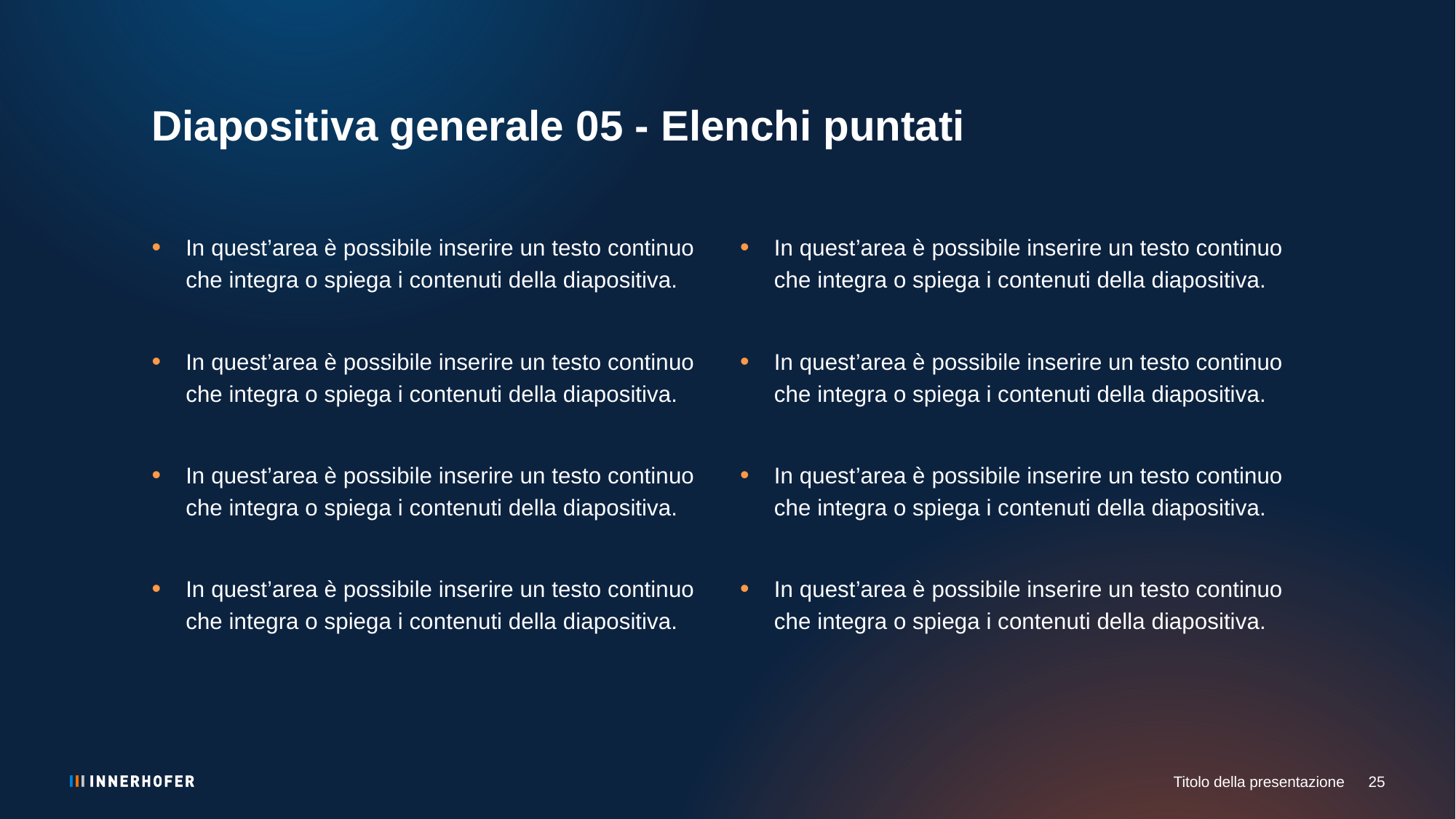

# Diapositiva generale 05 - Elenchi puntati
In quest’area è possibile inserire un testo continuo che integra o spiega i contenuti della diapositiva.

In quest’area è possibile inserire un testo continuo che integra o spiega i contenuti della diapositiva.

In quest’area è possibile inserire un testo continuo che integra o spiega i contenuti della diapositiva.

In quest’area è possibile inserire un testo continuo che integra o spiega i contenuti della diapositiva.

In quest’area è possibile inserire un testo continuo che integra o spiega i contenuti della diapositiva.

In quest’area è possibile inserire un testo continuo che integra o spiega i contenuti della diapositiva.

In quest’area è possibile inserire un testo continuo che integra o spiega i contenuti della diapositiva.

In quest’area è possibile inserire un testo continuo che integra o spiega i contenuti della diapositiva.

Titolo della presentazione
25